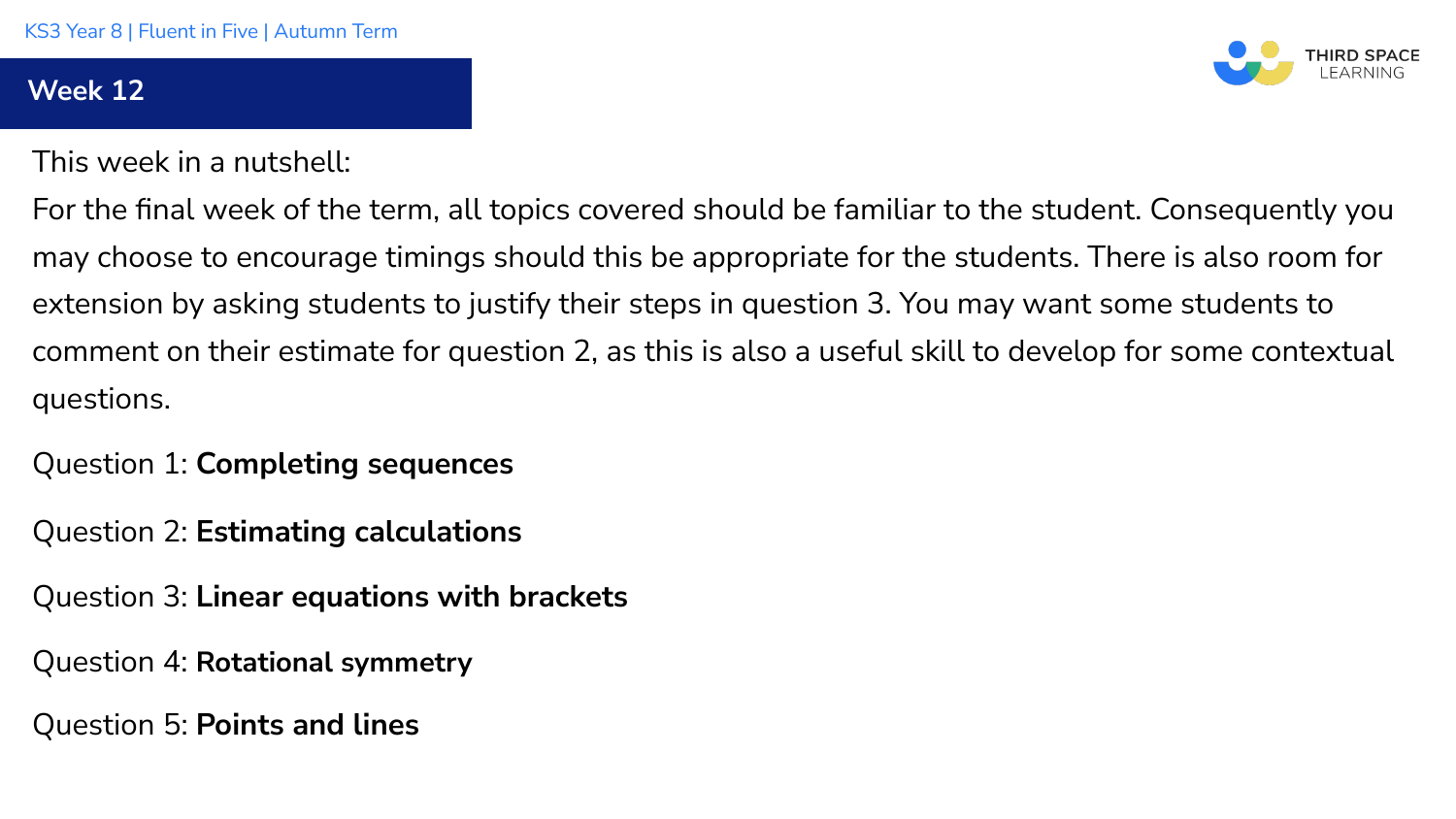

Week 12
| This week in a nutshell: For the final week of the term, all topics covered should be familiar to the student. Consequently you may choose to encourage timings should this be appropriate for the students. There is also room for extension by asking students to justify their steps in question 3. You may want some students to comment on their estimate for question 2, as this is also a useful skill to develop for some contextual questions. |
| --- |
| Question 1: Completing sequences |
| Question 2: Estimating calculations |
| Question 3: Linear equations with brackets |
| Question 4: Rotational symmetry |
| Question 5: Points and lines |